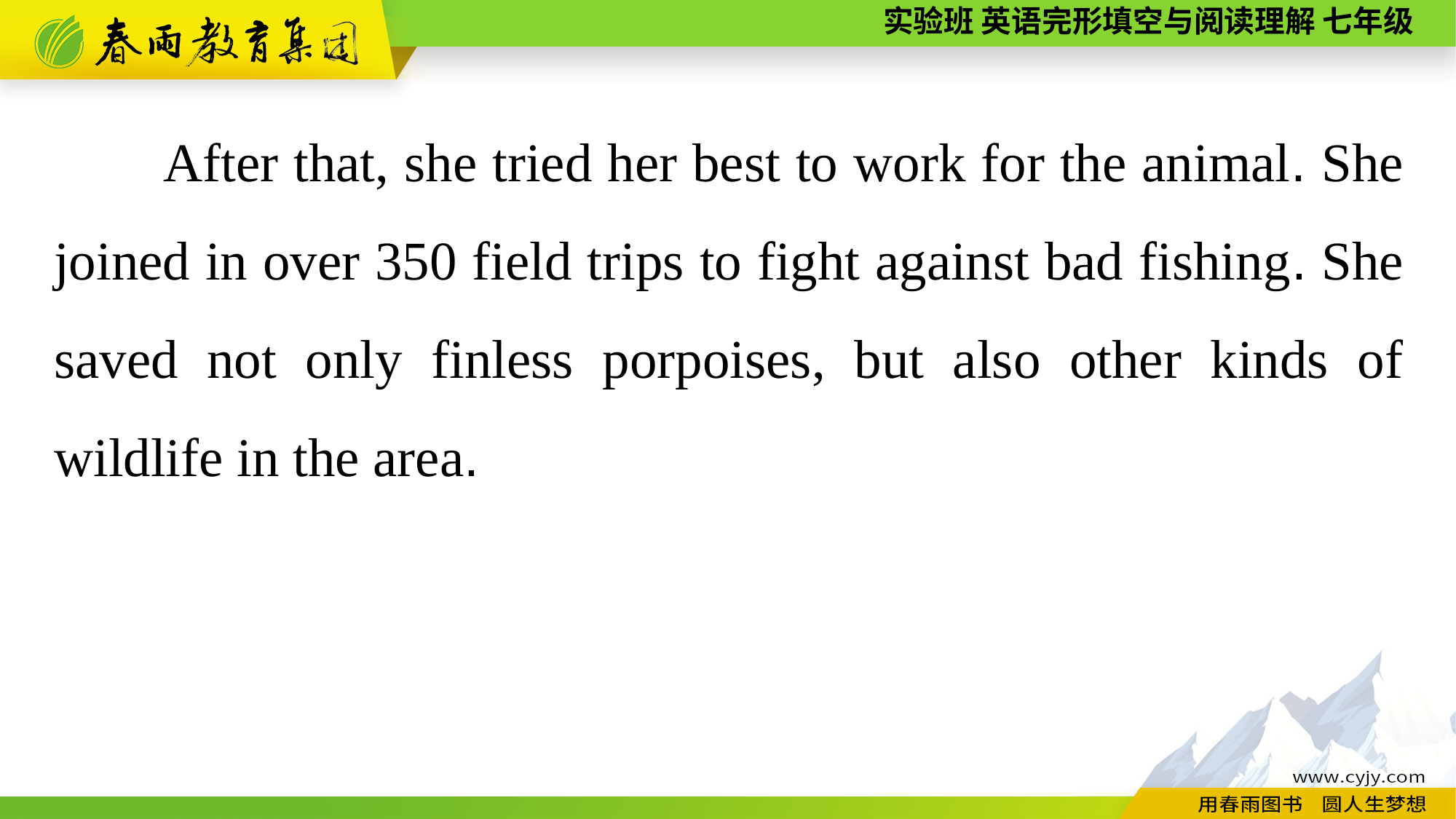

After that, she tried her best to work for the animal. She joined in over 350 field trips to fight against bad fishing. She saved not only finless porpoises, but also other kinds of wildlife in the area.